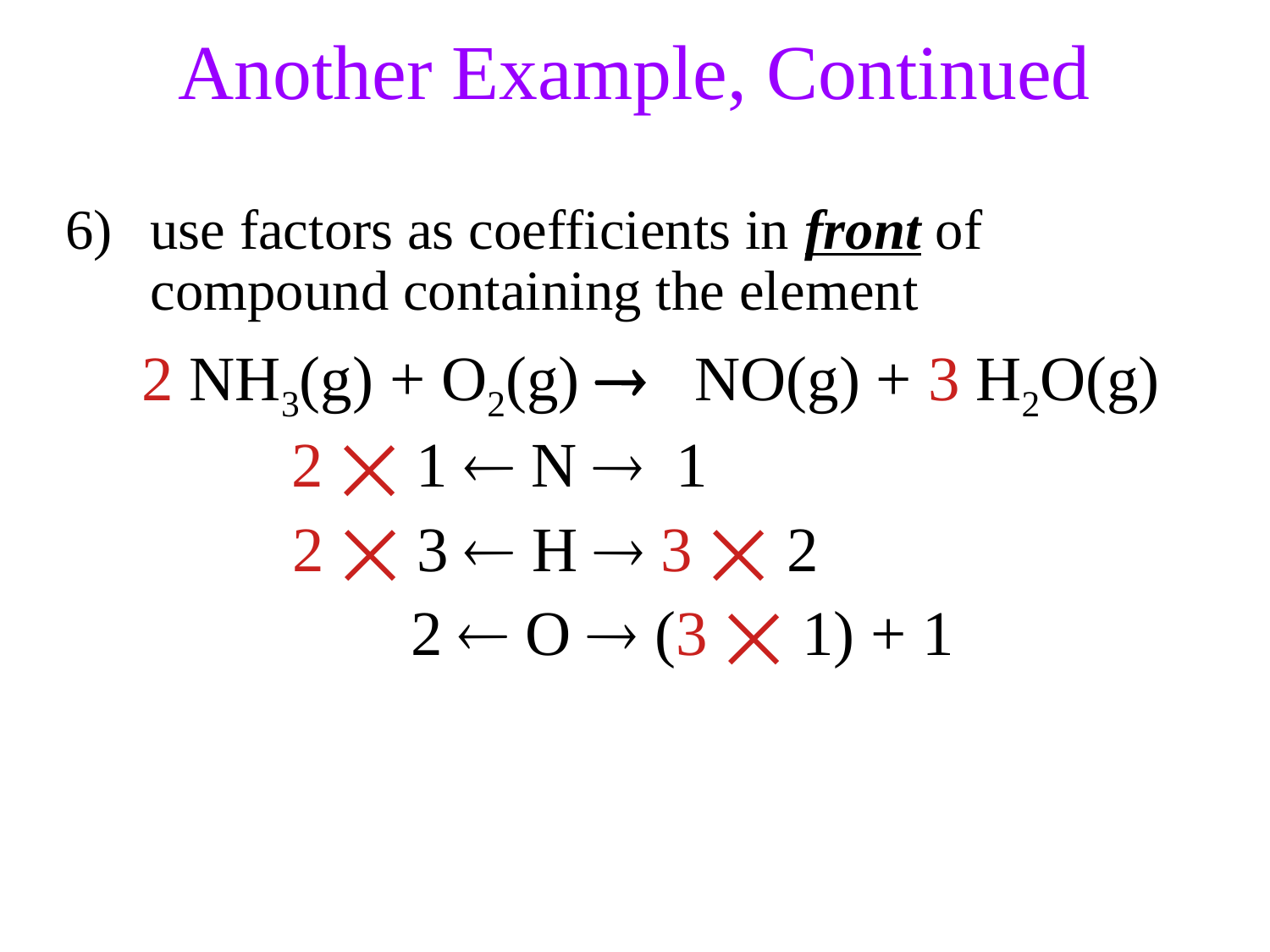

Another Example, Continued

use factors as coefficients in front of compound containing the element
  2 NH3(g) + O2(g) →  NO(g) + 3 H2O(g)
2 ⨉ 1 ← N → 1
2 ⨉ 3 ← H → 3 ⨉ 2
      2 ← O → (3 ⨉ 1) + 1